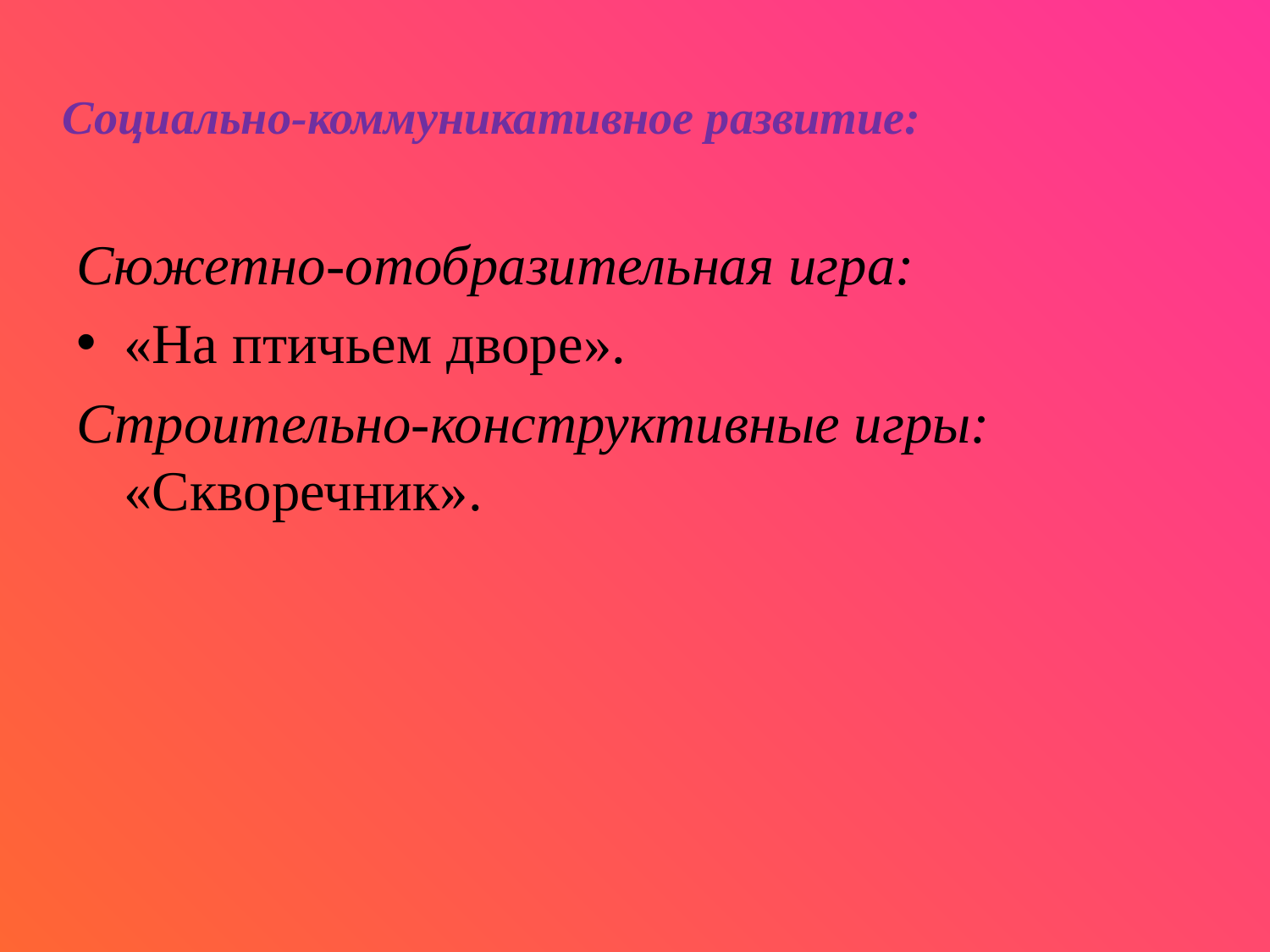

# Социально-коммуникативное развитие:
Сюжетно-отобразительная игра:
«На птичьем дворе».
Строительно-конструктивные игры: «Скворечник».